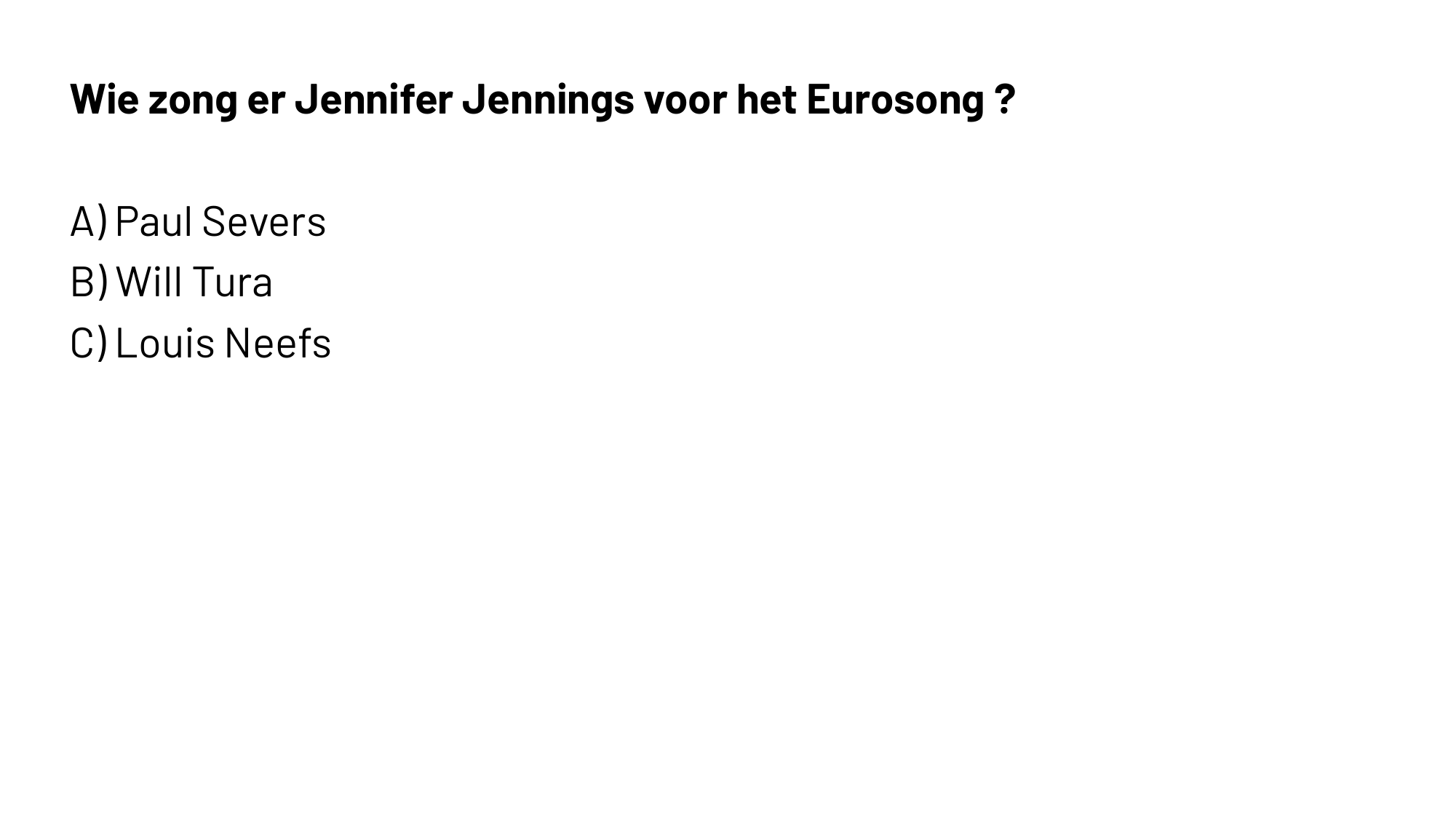

Wie zong er Jennifer Jennings voor het Eurosong ?

A) Paul Severs
B) Will Tura
C) Louis Neefs